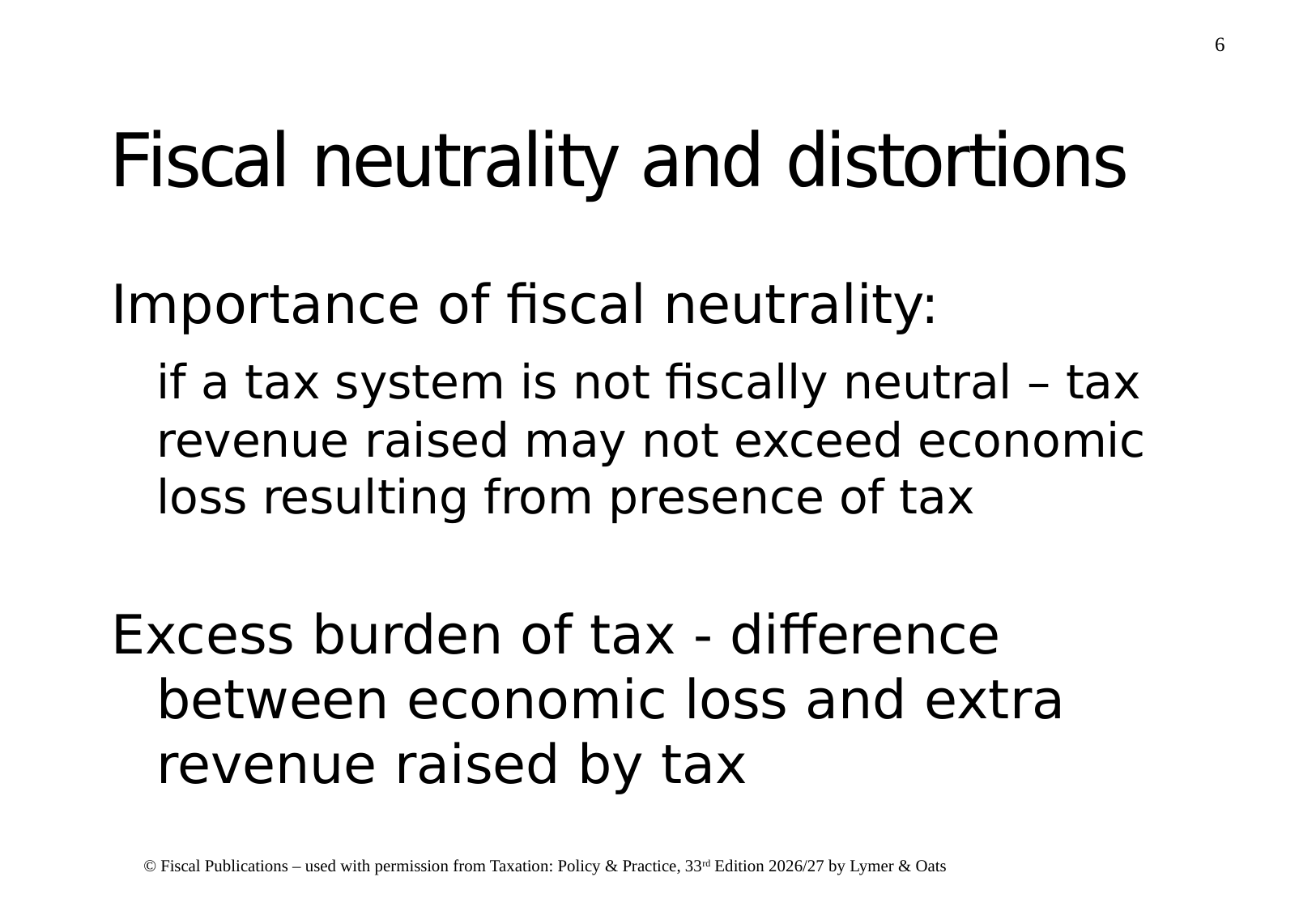

# Fiscal neutrality and distortions
Importance of fiscal neutrality:
	if a tax system is not fiscally neutral – tax revenue raised may not exceed economic loss resulting from presence of tax

Excess burden of tax - difference between economic loss and extra revenue raised by tax